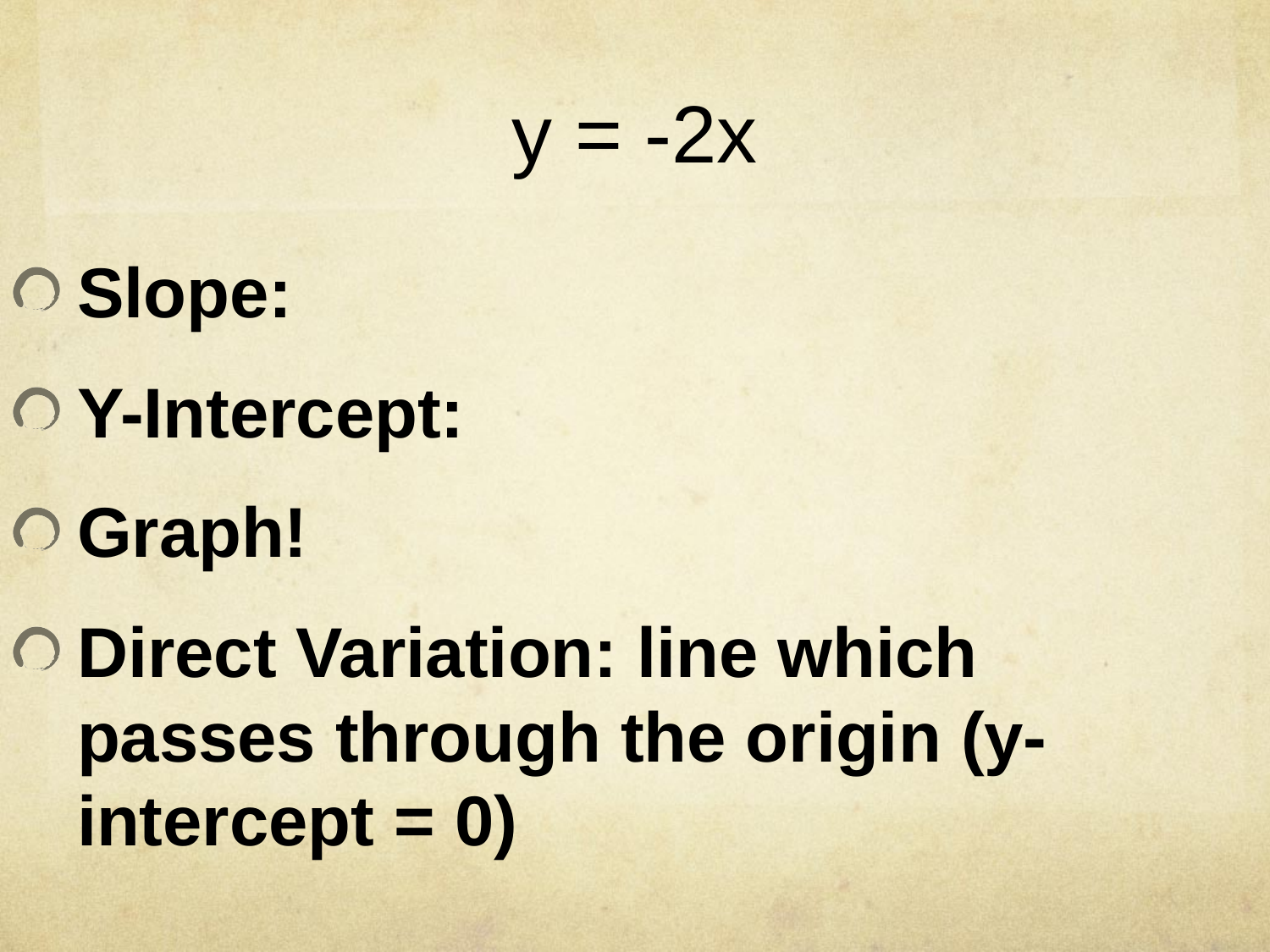

# y = -2x
Slope:
Y-Intercept:
Graph!
Direct Variation: line which passes through the origin (y-intercept = 0)